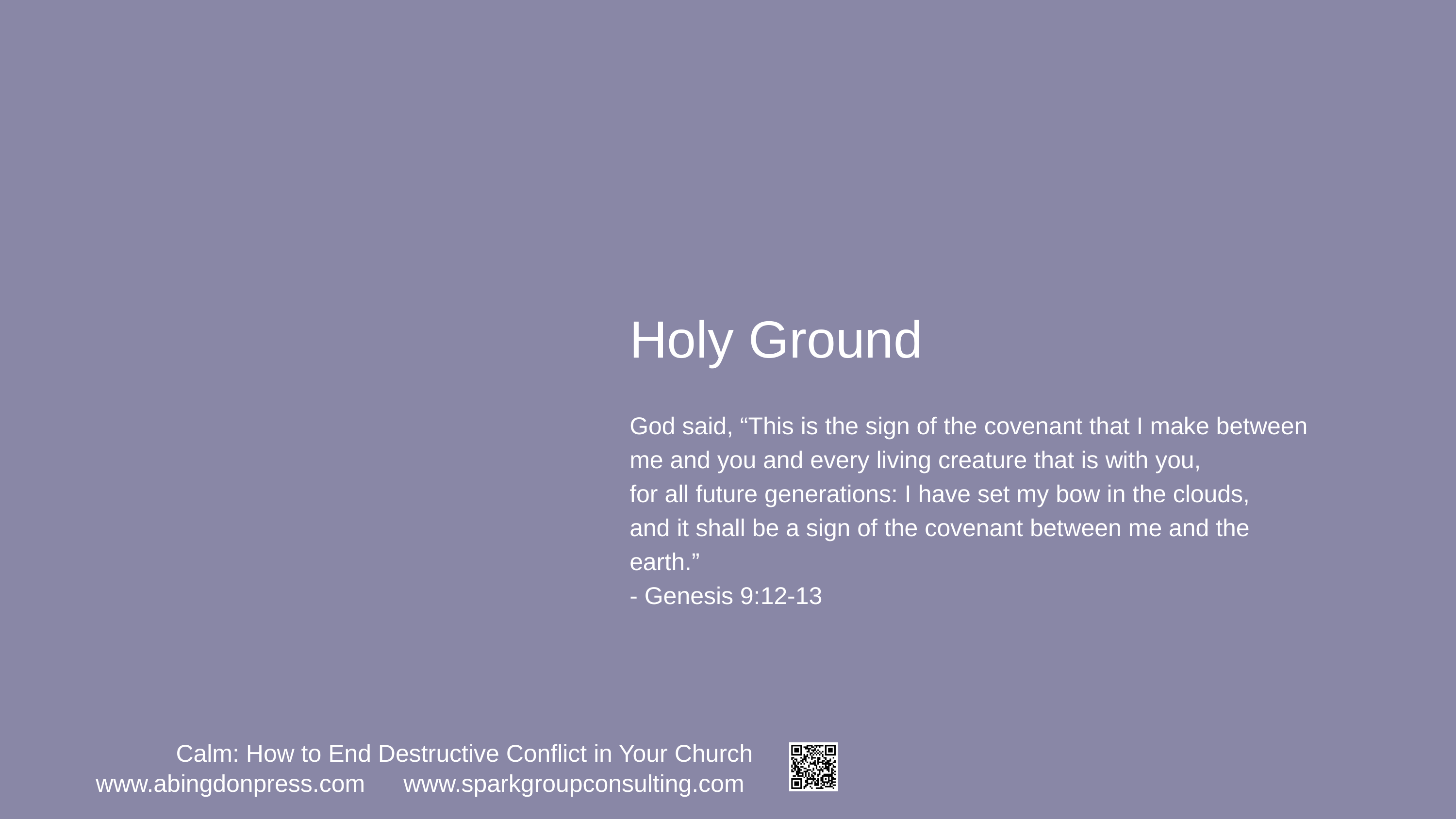

Holy Ground
God said, “This is the sign of the covenant that I make between
me and you and every living creature that is with you,
for all future generations: I have set my bow in the clouds,
and it shall be a sign of the covenant between me and the
earth.”
- Genesis 9:12-13
Calm: How to End Destructive Conflict in Your Church

www.abingdonpress.com
www.sparkgroupconsulting.com